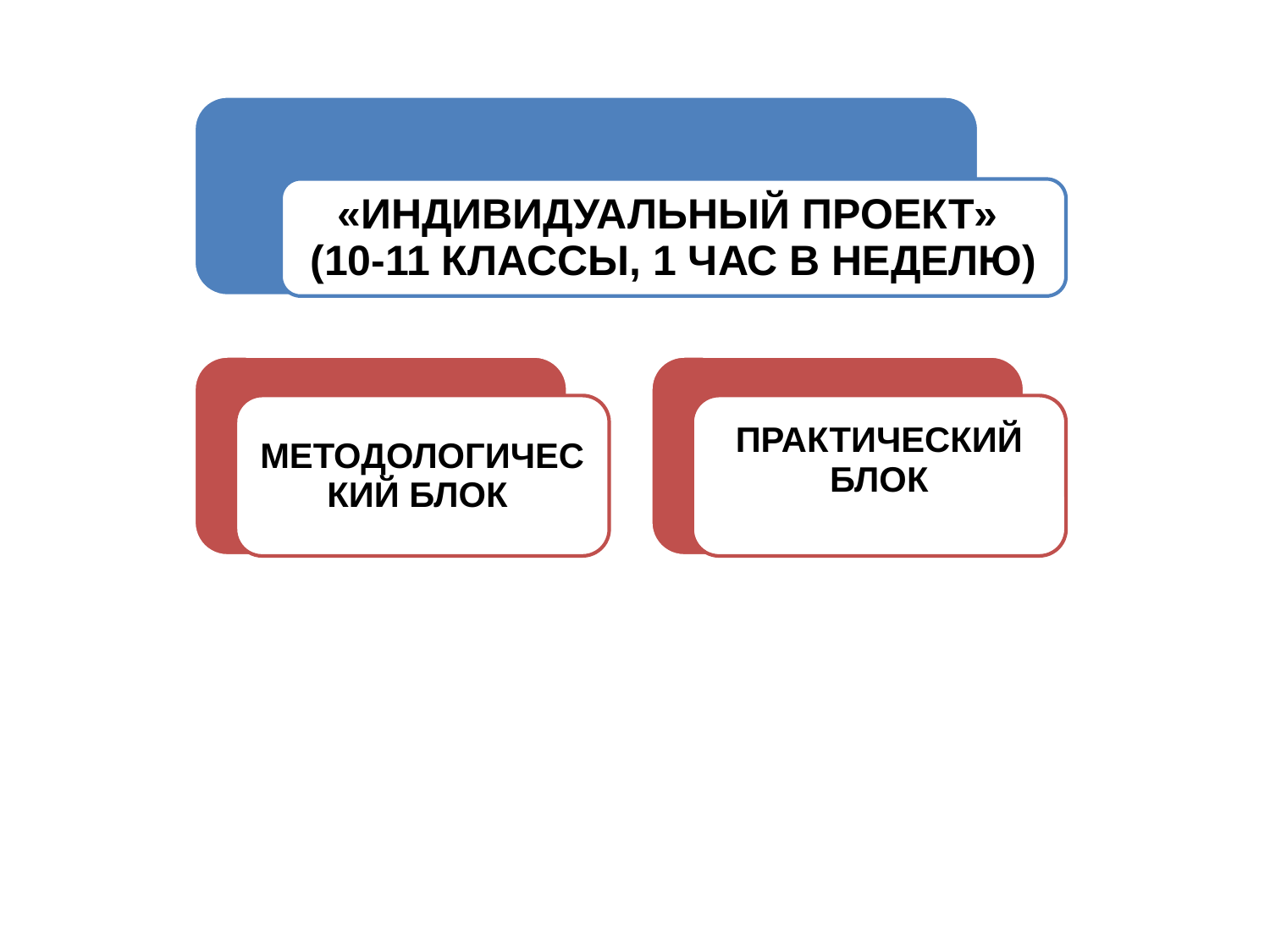

«ИНДИВИДУАЛЬНЫЙ ПРОЕКТ»
(10-11 КЛАССЫ, 1 ЧАС В НЕДЕЛЮ)
МЕТОДОЛОГИЧЕСКИЙ БЛОК
ПРАКТИЧЕСКИЙ
БЛОК